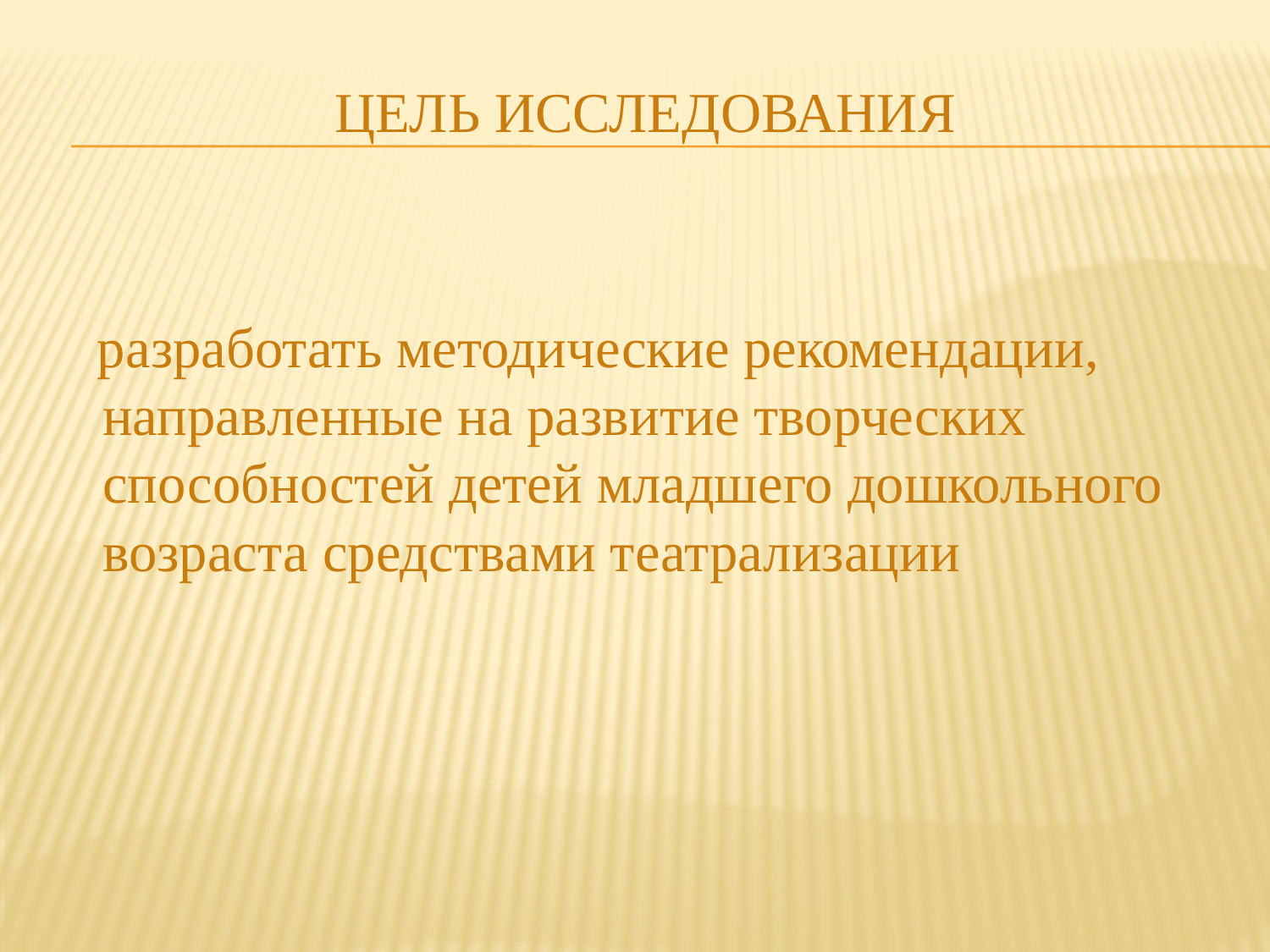

# Цель исследования

   разработать методические рекомендации, направленные на развитие творческих способностей детей младшего дошкольного возраста средствами театрализации